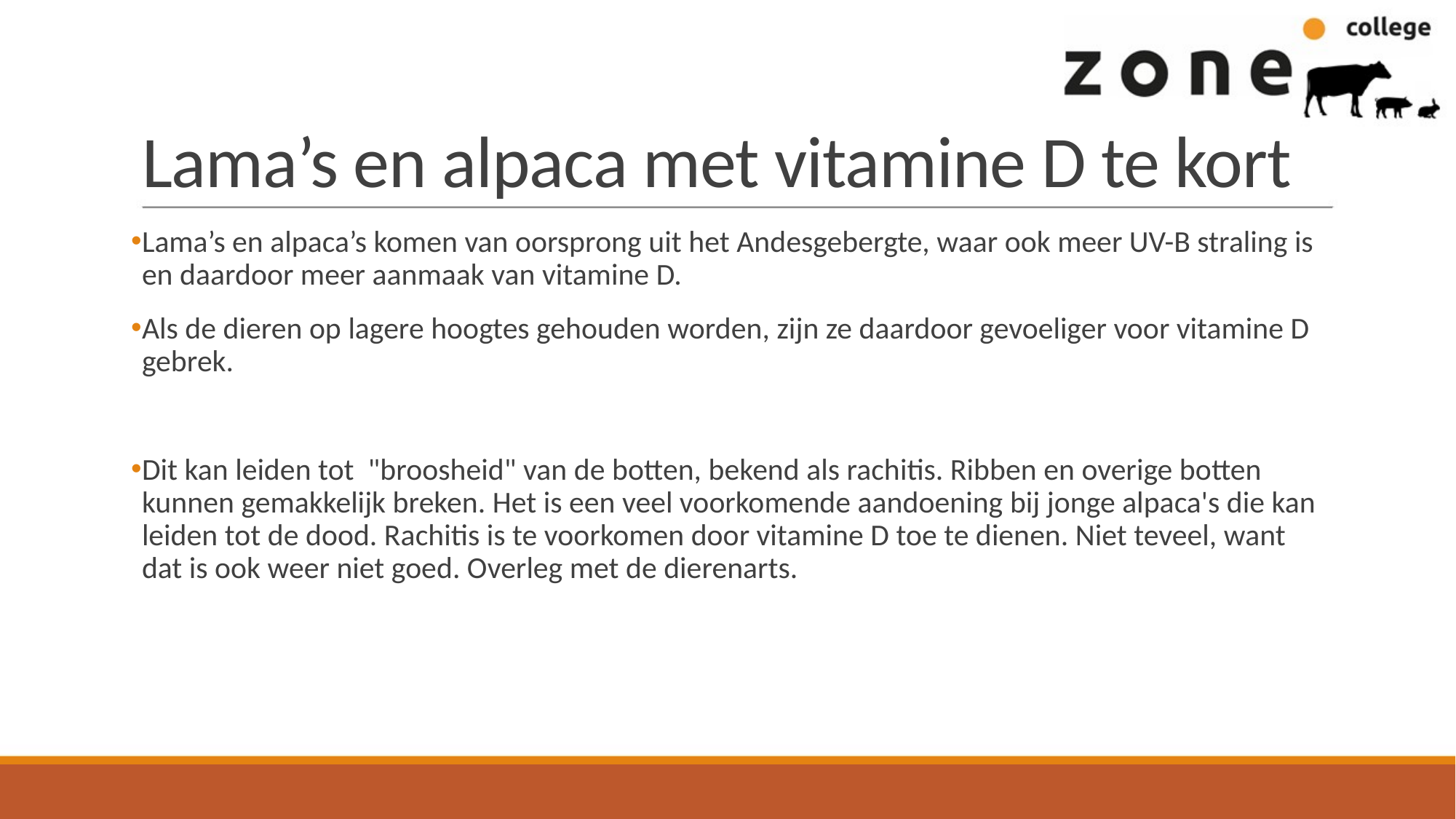

# Lama’s en alpaca met vitamine D te kort
Lama’s en alpaca’s komen van oorsprong uit het Andesgebergte, waar ook meer UV-B straling is en daardoor meer aanmaak van vitamine D.
Als de dieren op lagere hoogtes gehouden worden, zijn ze daardoor gevoeliger voor vitamine D gebrek.

Dit kan leiden tot  "broosheid" van de botten, bekend als rachitis. Ribben en overige botten kunnen gemakkelijk breken. Het is een veel voorkomende aandoening bij jonge alpaca's die kan leiden tot de dood. Rachitis is te voorkomen door vitamine D toe te dienen. Niet teveel, want dat is ook weer niet goed. Overleg met de dierenarts.